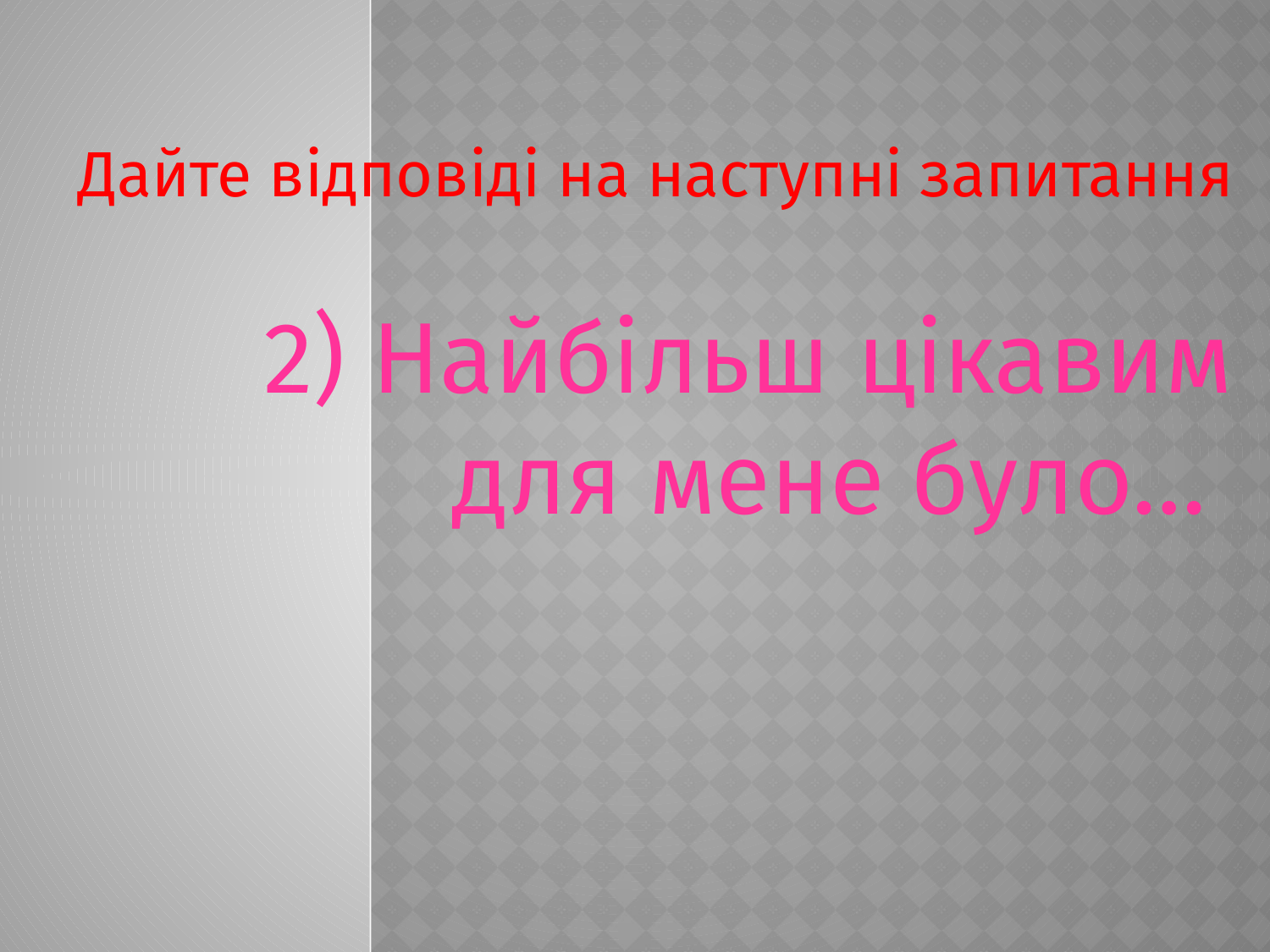

#
Дайте відповіді на наступні запитання
 2) Найбільш цікавим для мене було…